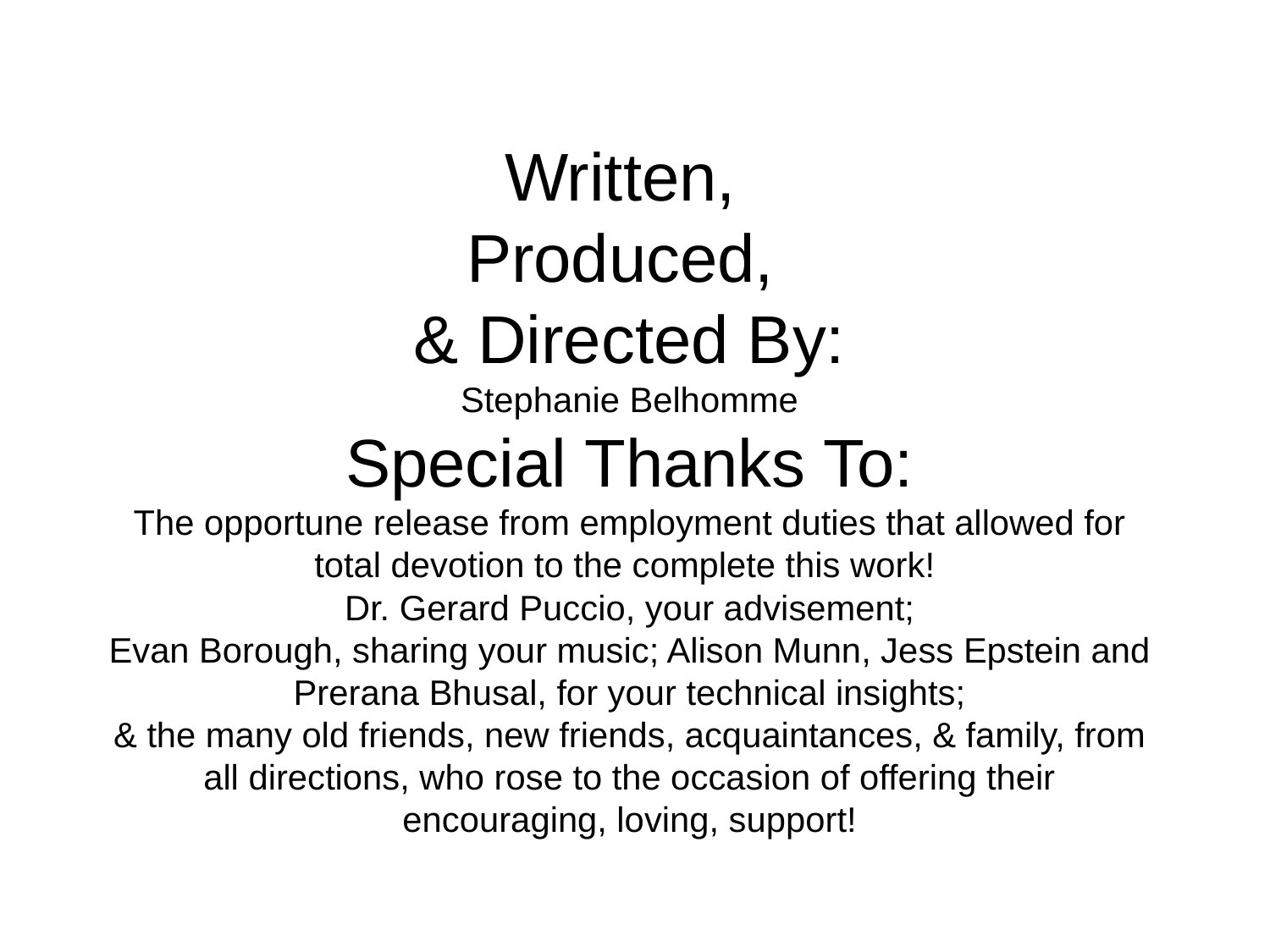

# Written, Produced, & Directed By: Stephanie Belhomme Special Thanks To: The opportune release from employment duties that allowed for total devotion to the complete this work! Dr. Gerard Puccio, your advisement; Evan Borough, sharing your music; Alison Munn, Jess Epstein and Prerana Bhusal, for your technical insights; & the many old friends, new friends, acquaintances, & family, from all directions, who rose to the occasion of offering their encouraging, loving, support!